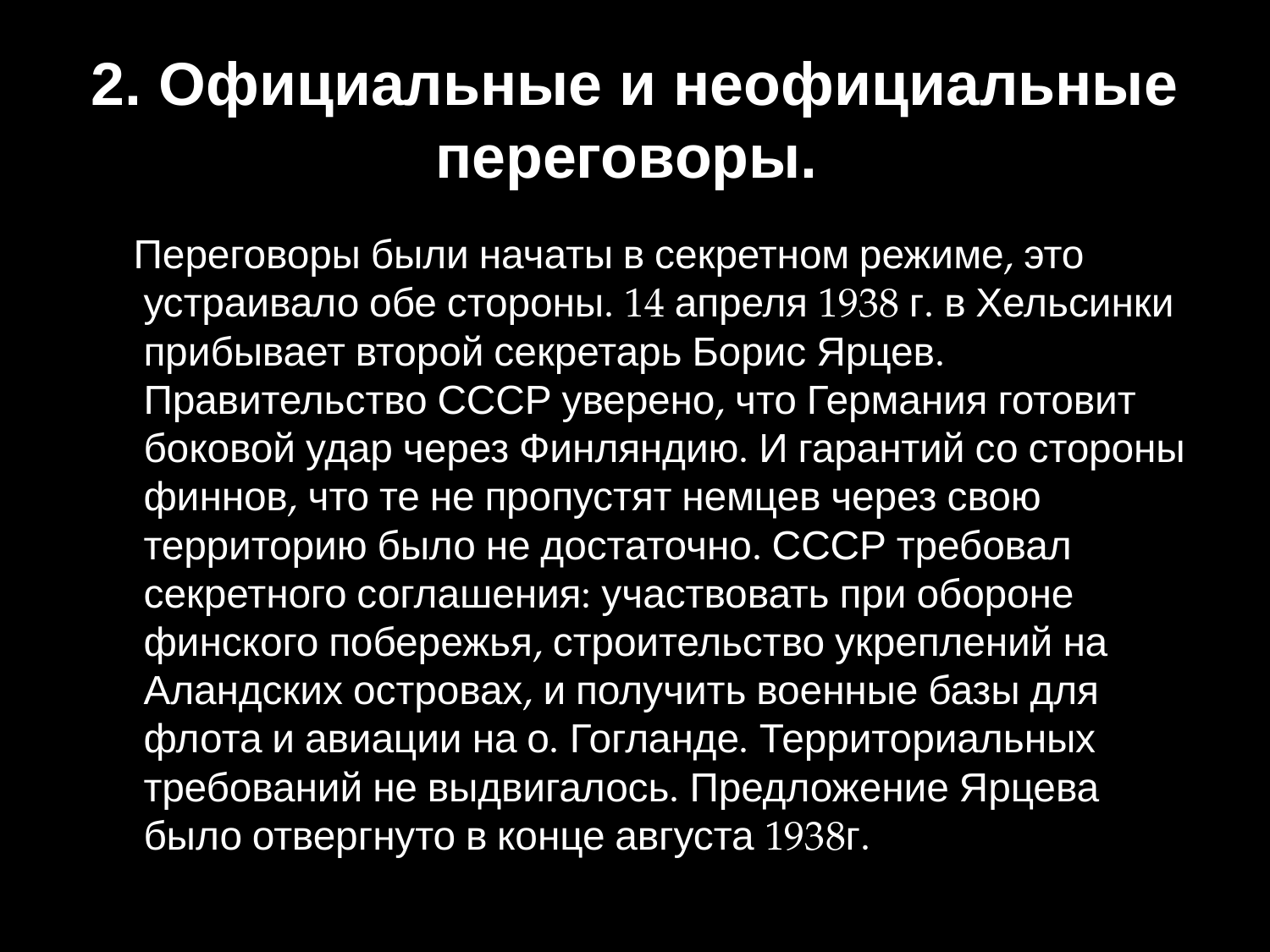

# 2. Официальные и неофициальные переговоры.
    Переговоры были начаты в секретном режиме, это устраивало обе стороны. 14 апреля 1938 г. в Хельсинки прибывает второй секретарь Борис Ярцев. Правительство СССР уверено, что Германия готовит боковой удар через Финляндию. И гарантий со стороны финнов, что те не пропустят немцев через свою территорию было не достаточно. СССР требовал секретного соглашения: участвовать при обороне финского побережья, строительство укреплений на Аландских островах, и получить военные базы для флота и авиации на о. Гогланде. Территориальных требований не выдвигалось. Предложение Ярцева было отвергнуто в конце августа 1938г.